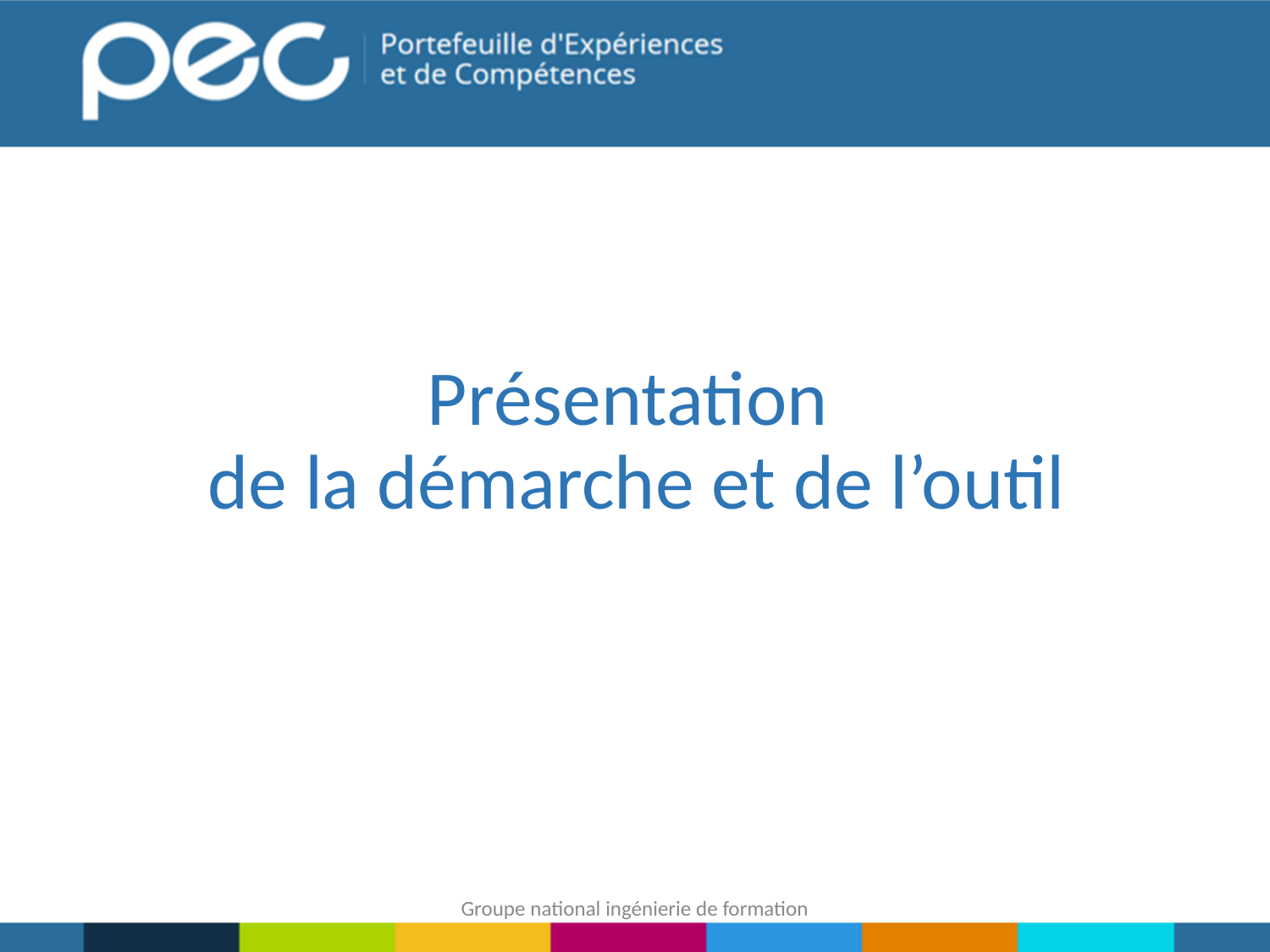

Présentation
de la démarche et de l’outil
Groupe national ingénierie de formation